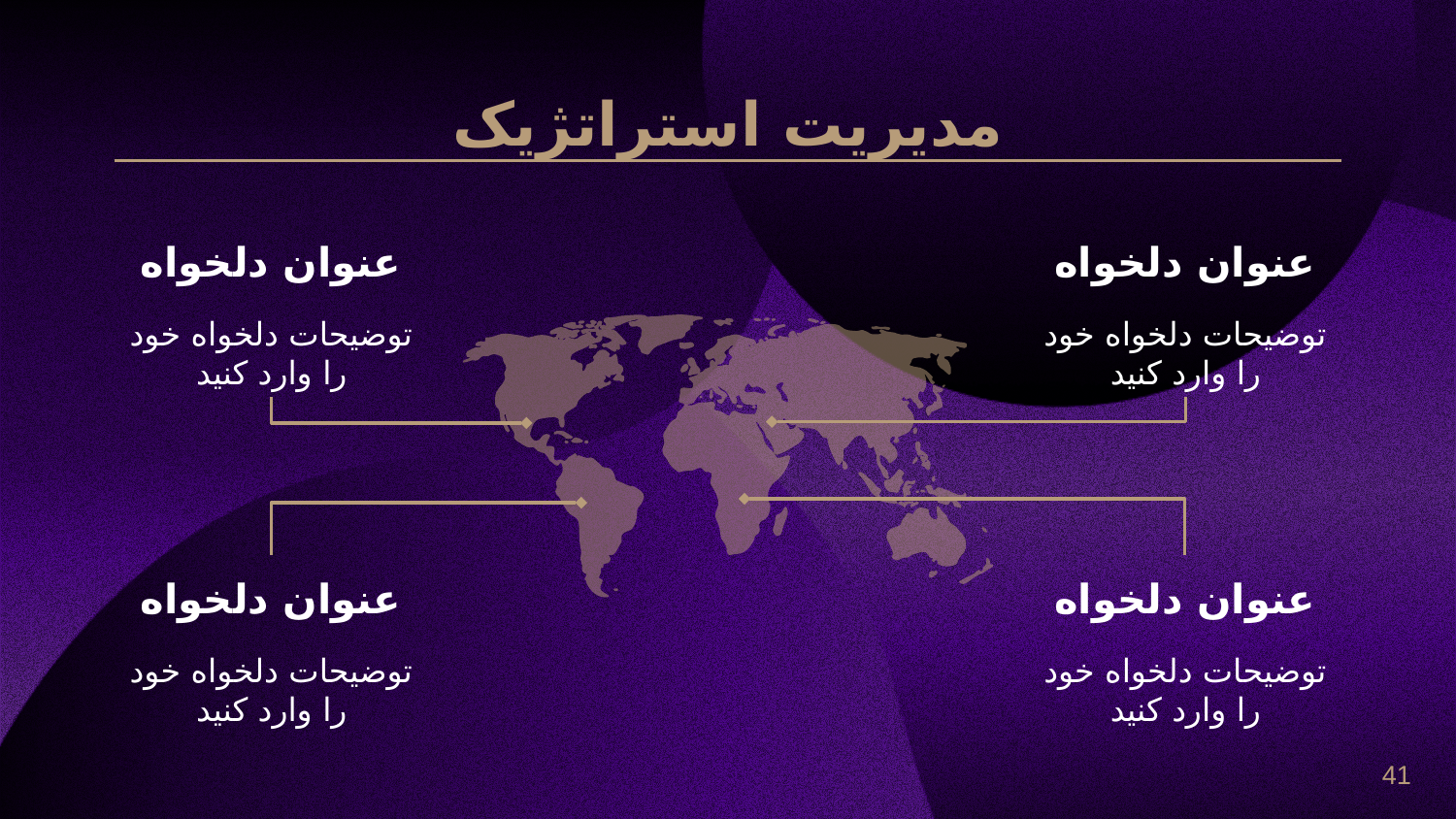

# مدیریت استراتژیک
عنوان دلخواه
عنوان دلخواه
توضیحات دلخواه خود را وارد کنید
توضیحات دلخواه خود را وارد کنید

عنوان دلخواه
عنوان دلخواه
توضیحات دلخواه خود را وارد کنید
توضیحات دلخواه خود را وارد کنید
41